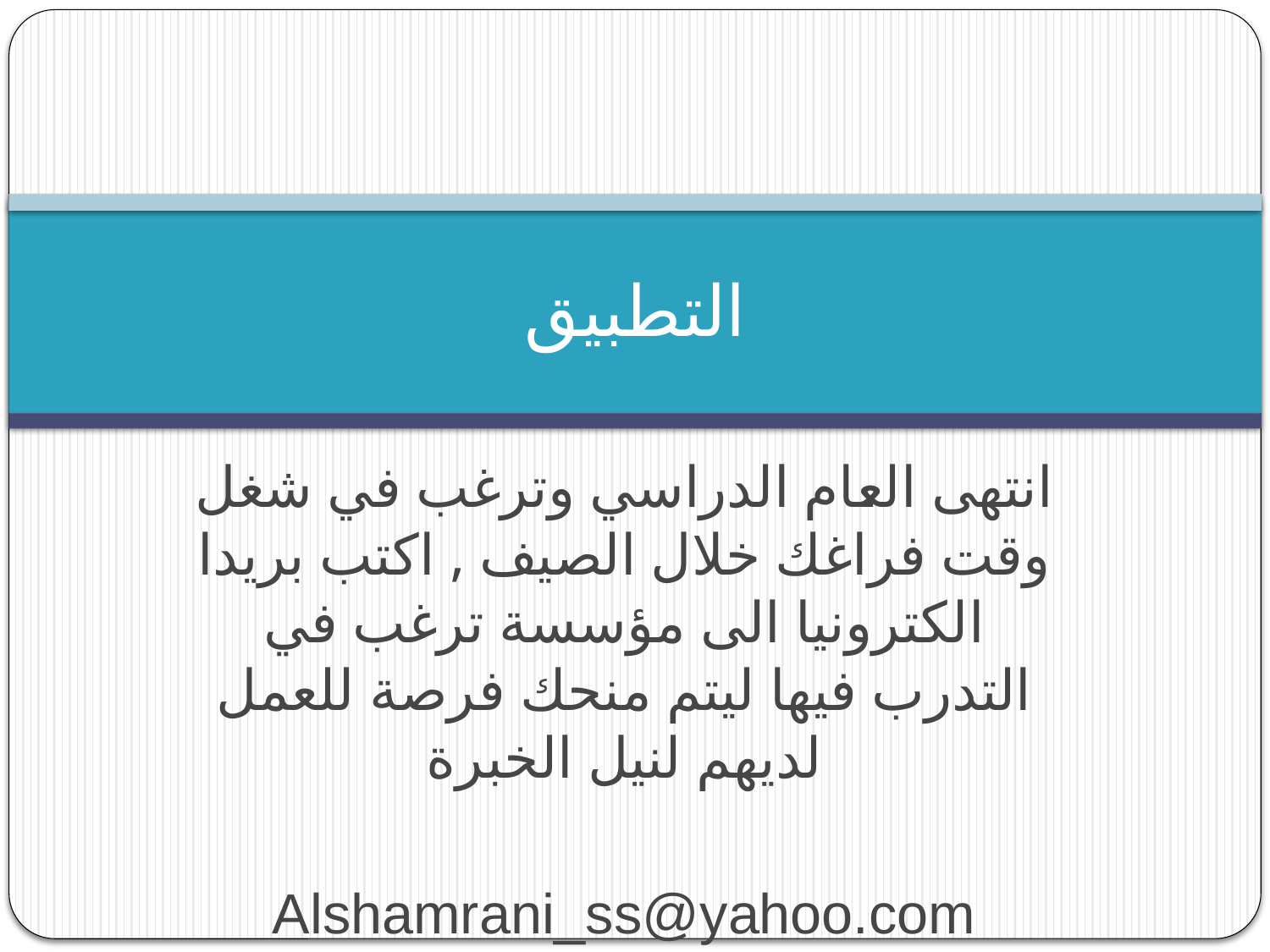

# التطبيق
انتهى العام الدراسي وترغب في شغل وقت فراغك خلال الصيف , اكتب بريدا الكترونيا الى مؤسسة ترغب في التدرب فيها ليتم منحك فرصة للعمل لديهم لنيل الخبرة

Alshamrani_ss@yahoo.com